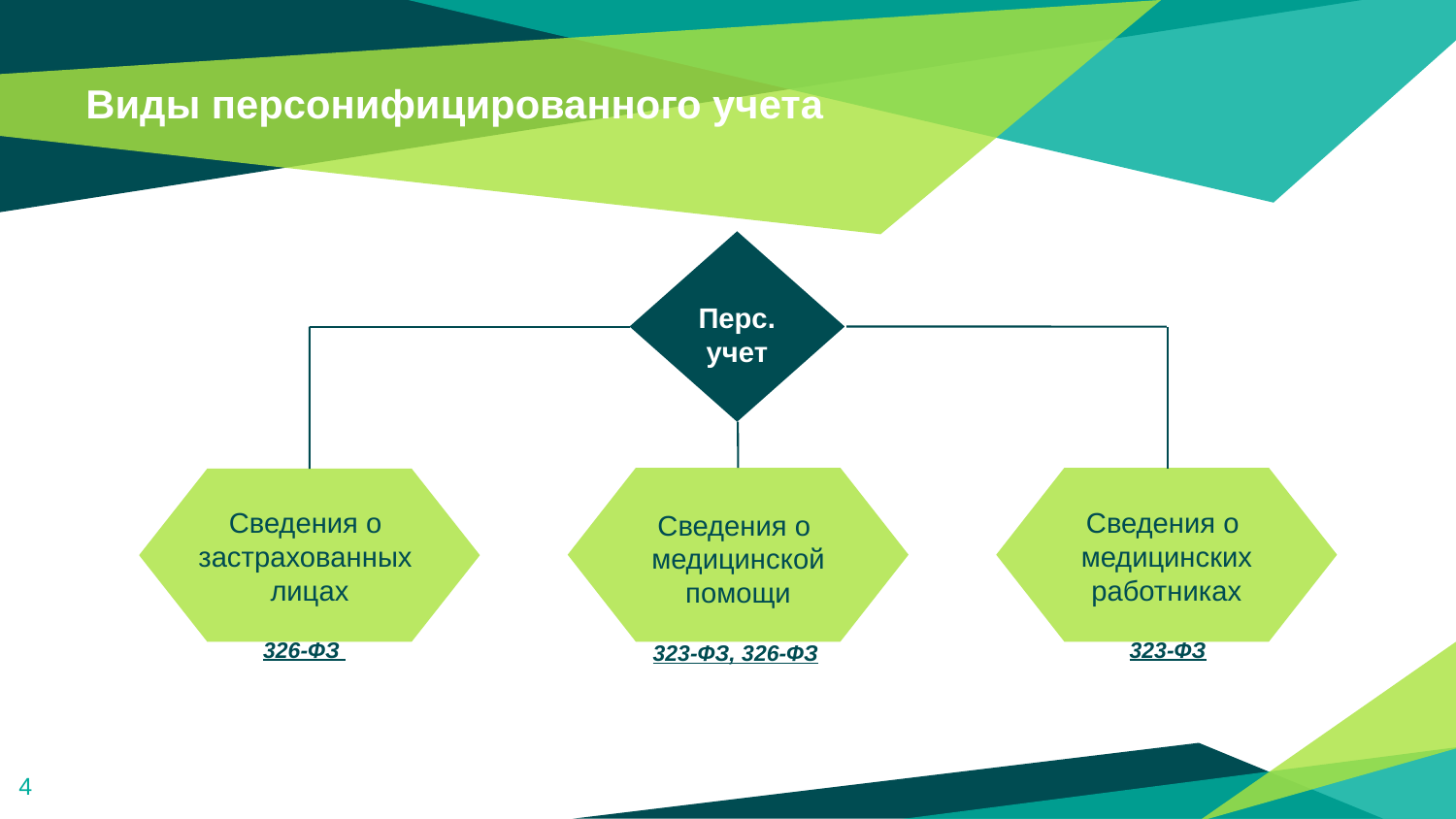

# Виды персонифицированного учета
Перс. учет

Сведения о
медицинских работниках

Сведения о
застрахованных
лицах

Сведения о
медицинской помощи

326-ФЗ
323-ФЗ
323-ФЗ, 326-ФЗ
4